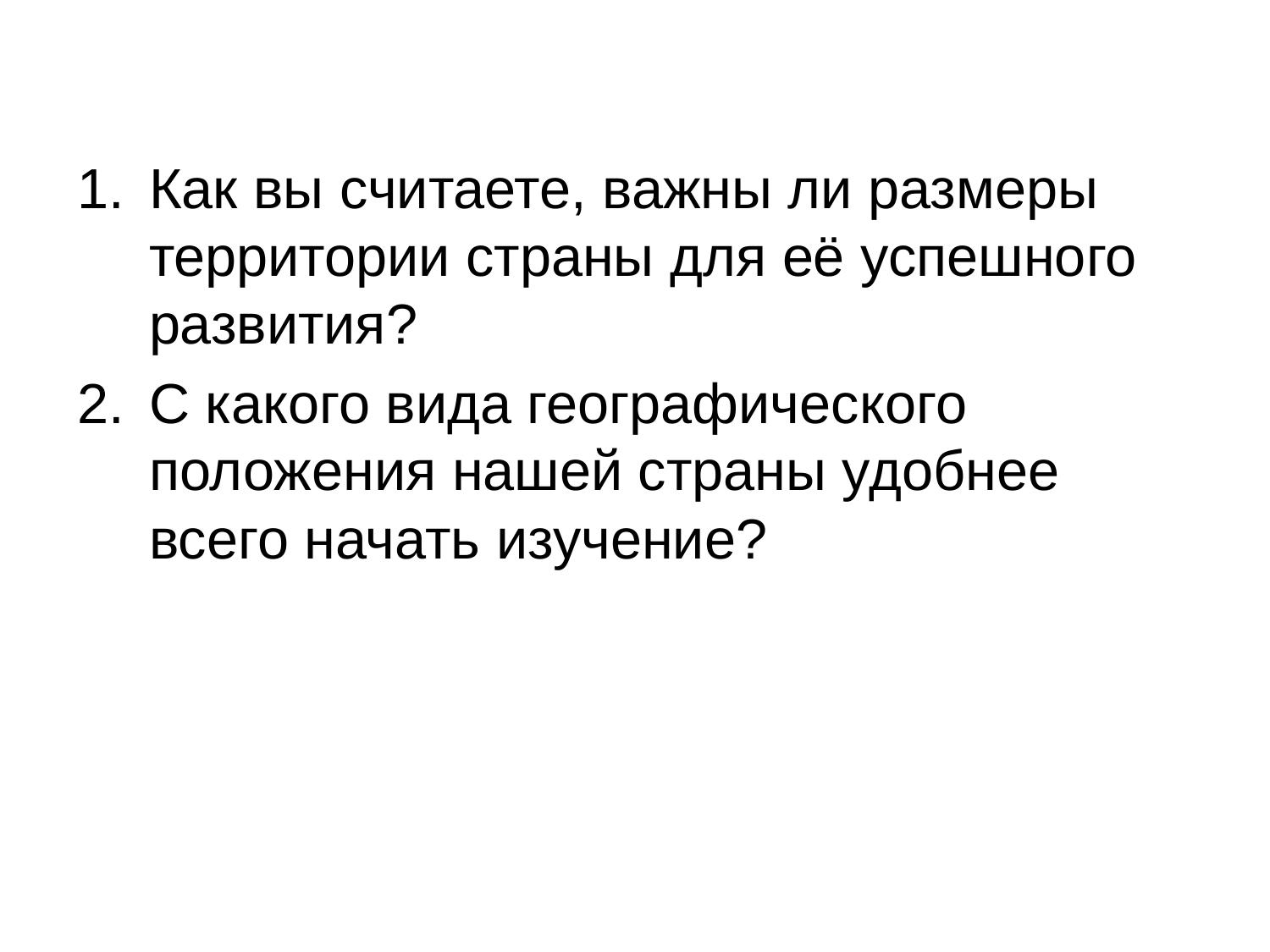

Как вы считаете, важны ли размеры территории страны для её успешного развития?
С какого вида географического положения нашей страны удобнее всего начать изучение?